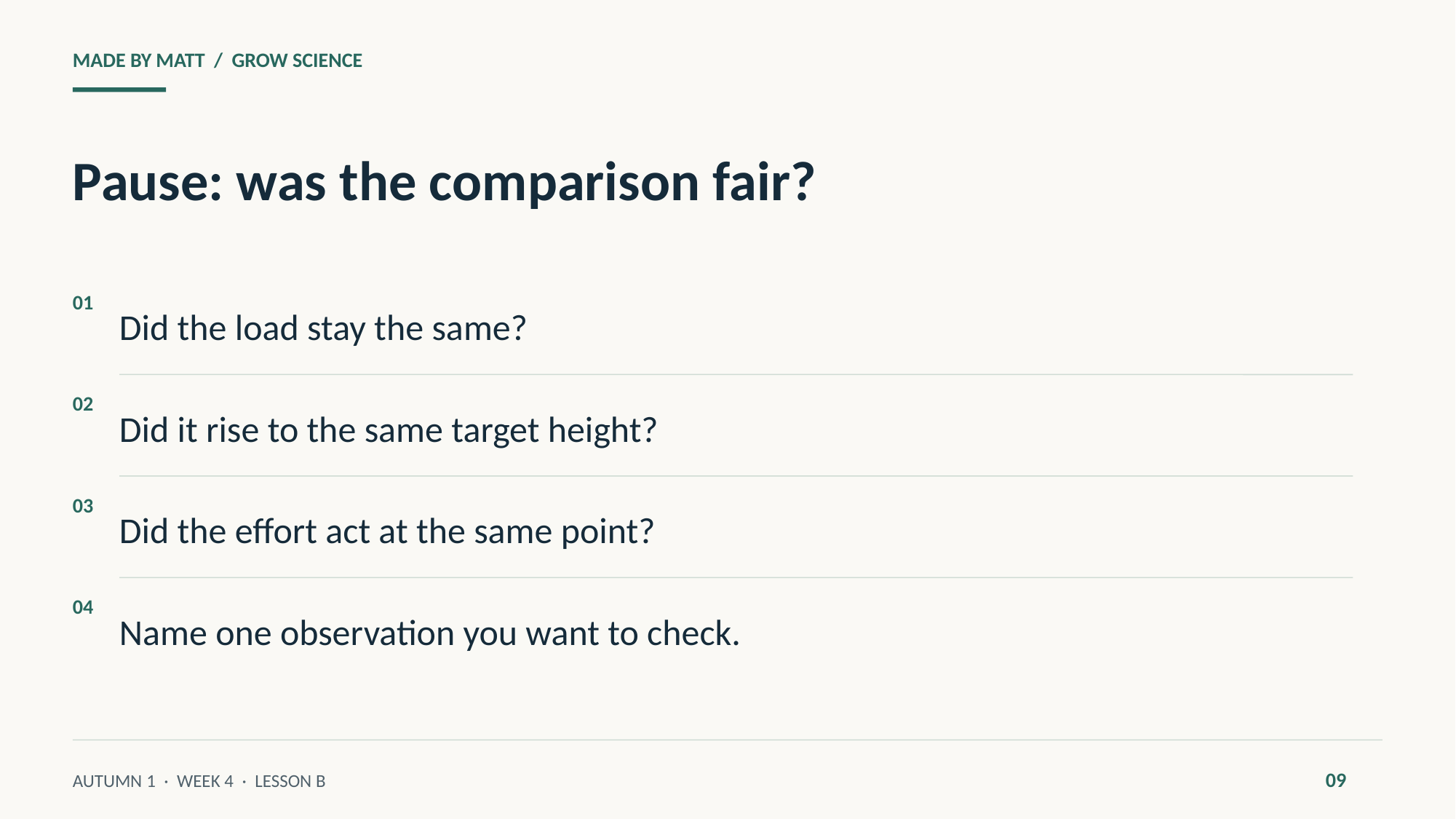

MADE BY MATT  /  GROW SCIENCE

Pause: was the comparison fair?
Did the load stay the same?
01

Did it rise to the same target height?
02

Did the effort act at the same point?
03

Name one observation you want to check.
04

09
AUTUMN 1  ·  WEEK 4  ·  LESSON B